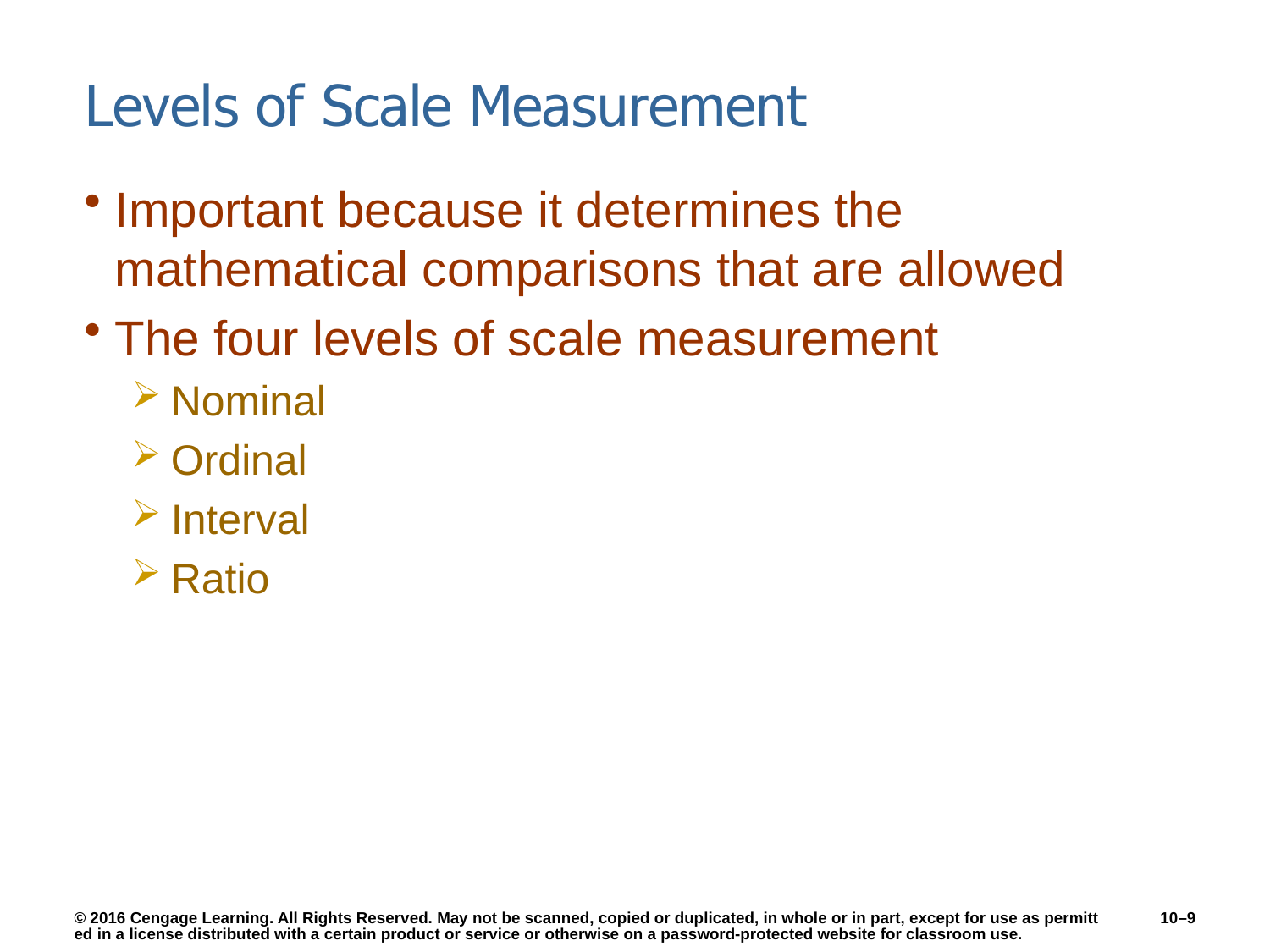

# Levels of Scale Measurement
Important because it determines the mathematical comparisons that are allowed
The four levels of scale measurement
Nominal
Ordinal
Interval
Ratio

10–9
© 2016 Cengage Learning. All Rights Reserved. May not be scanned, copied or duplicated, in whole or in part, except for use as permitted in a license distributed with a certain product or service or otherwise on a password-protected website for classroom use.